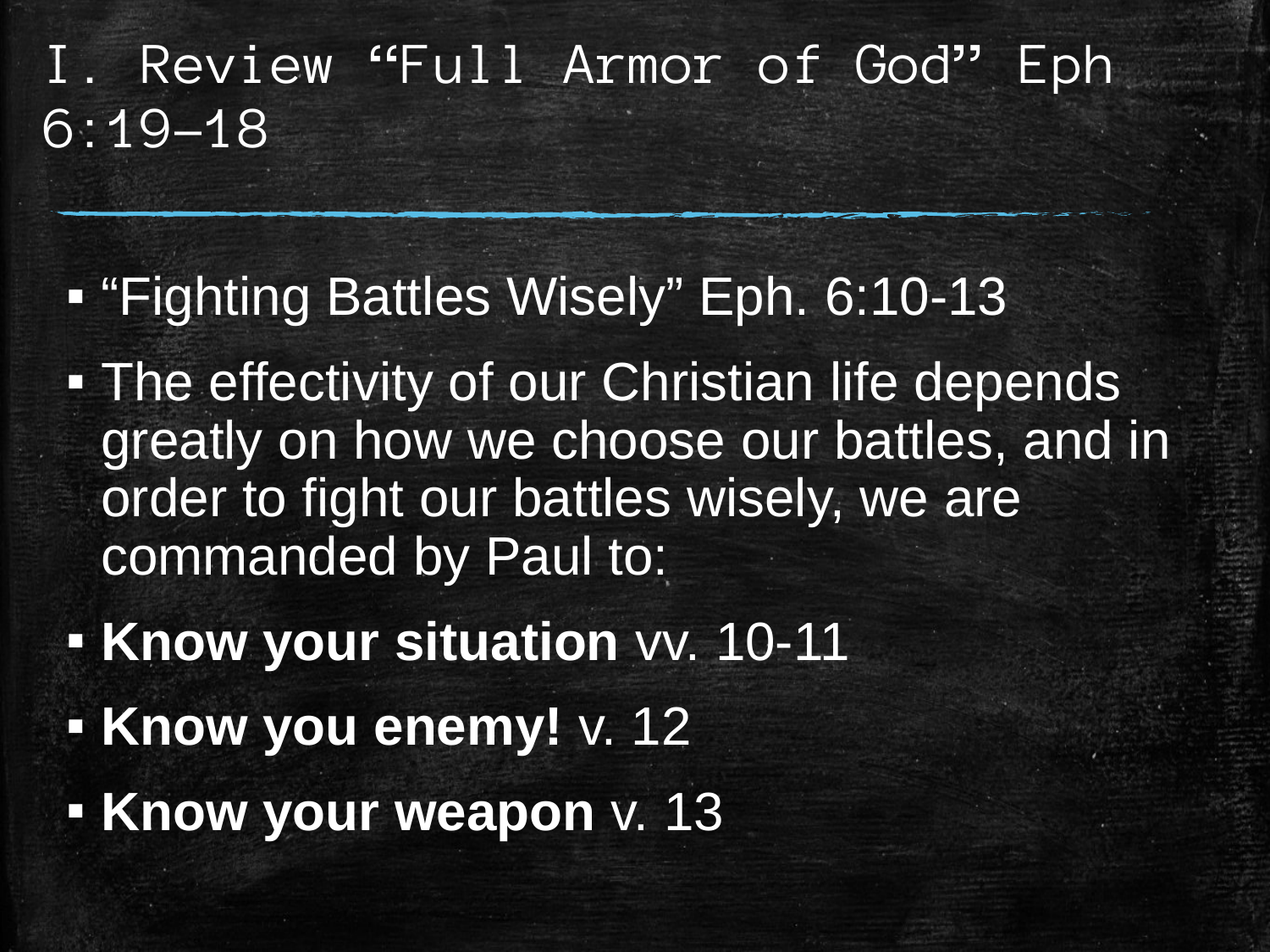

# I. Review “Full Armor of God” Eph 6:19-18
“Fighting Battles Wisely” Eph. 6:10-13
The effectivity of our Christian life depends greatly on how we choose our battles, and in order to fight our battles wisely, we are commanded by Paul to:
Know your situation vv. 10-11
Know you enemy! v. 12
Know your weapon v. 13